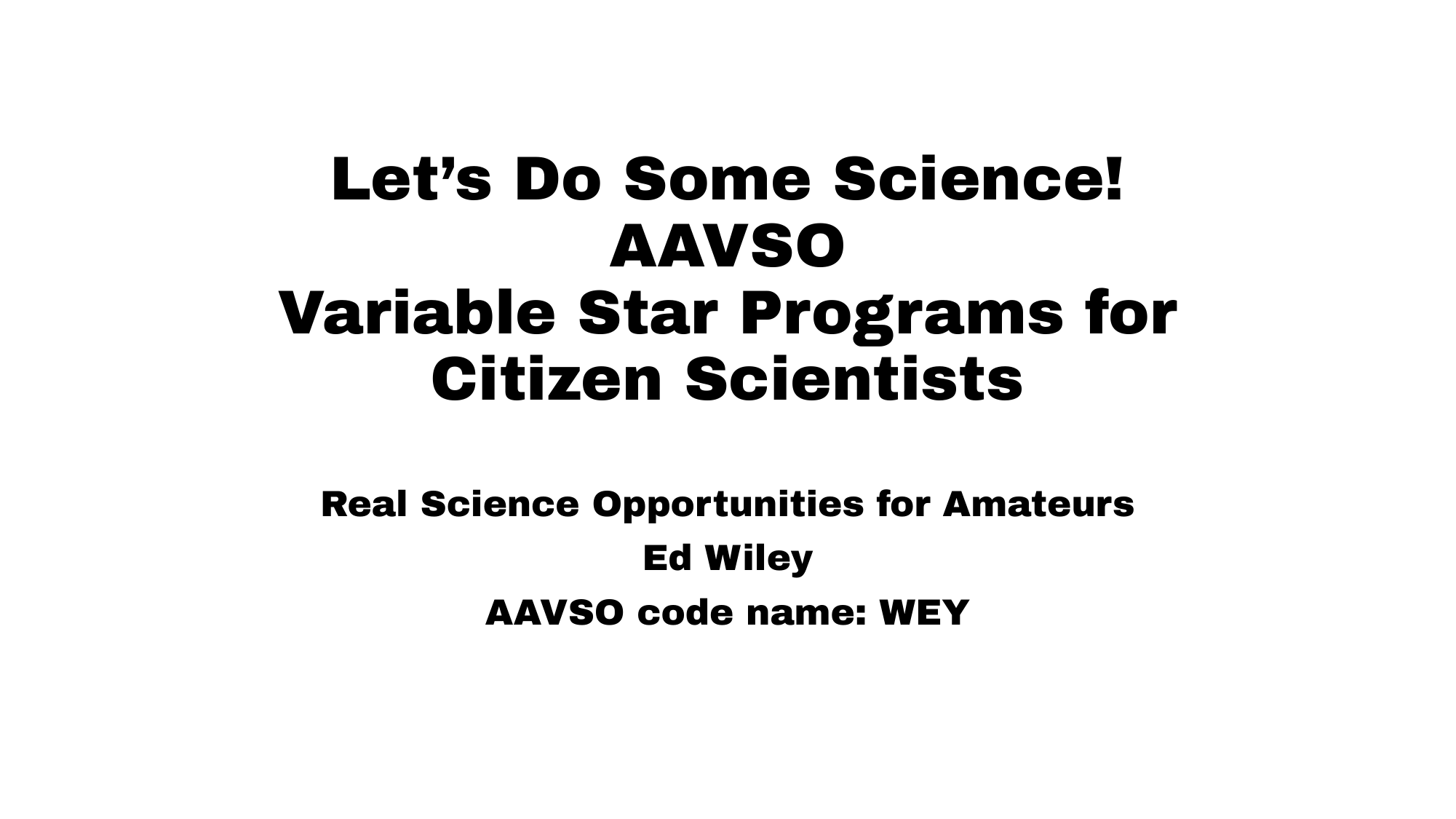

# Let’s Do Some Science! AAVSO Variable Star Programs for Citizen Scientists
Real Science Opportunities for Amateurs
Ed Wiley
AAVSO code name: WEY